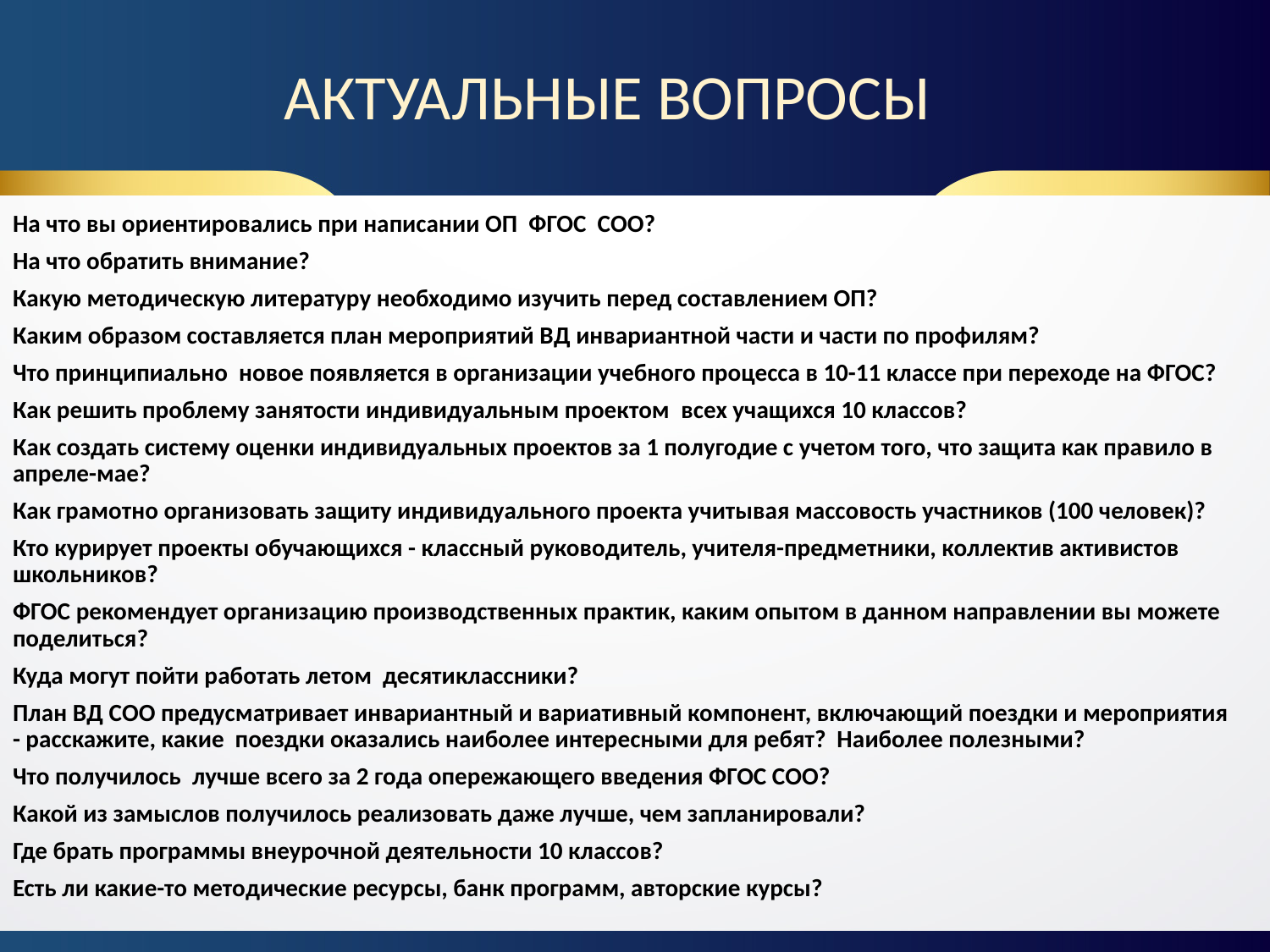

АКТУАЛЬНЫЕ ВОПРОСЫ
На что вы ориентировались при написании ОП  ФГОС  СОО?
На что обратить внимание?
Какую методическую литературу необходимо изучить перед составлением ОП?
Каким образом составляется план мероприятий ВД инвариантной части и части по профилям?
Что принципиально  новое появляется в организации учебного процесса в 10-11 классе при переходе на ФГОС?
Как решить проблему занятости индивидуальным проектом  всех учащихся 10 классов?
Как создать систему оценки индивидуальных проектов за 1 полугодие с учетом того, что защита как правило в апреле-мае?
Как грамотно организовать защиту индивидуального проекта учитывая массовость участников (100 человек)?
Кто курирует проекты обучающихся - классный руководитель, учителя-предметники, коллектив активистов школьников?
ФГОС рекомендует организацию производственных практик, каким опытом в данном направлении вы можете поделиться?
Куда могут пойти работать летом  десятиклассники?
План ВД СОО предусматривает инвариантный и вариативный компонент, включающий поездки и мероприятия - расскажите, какие  поездки оказались наиболее интересными для ребят?  Наиболее полезными?
Что получилось  лучше всего за 2 года опережающего введения ФГОС СОО?
Какой из замыслов получилось реализовать даже лучше, чем запланировали?
Где брать программы внеурочной деятельности 10 классов?
Есть ли какие-то методические ресурсы, банк программ, авторские курсы?